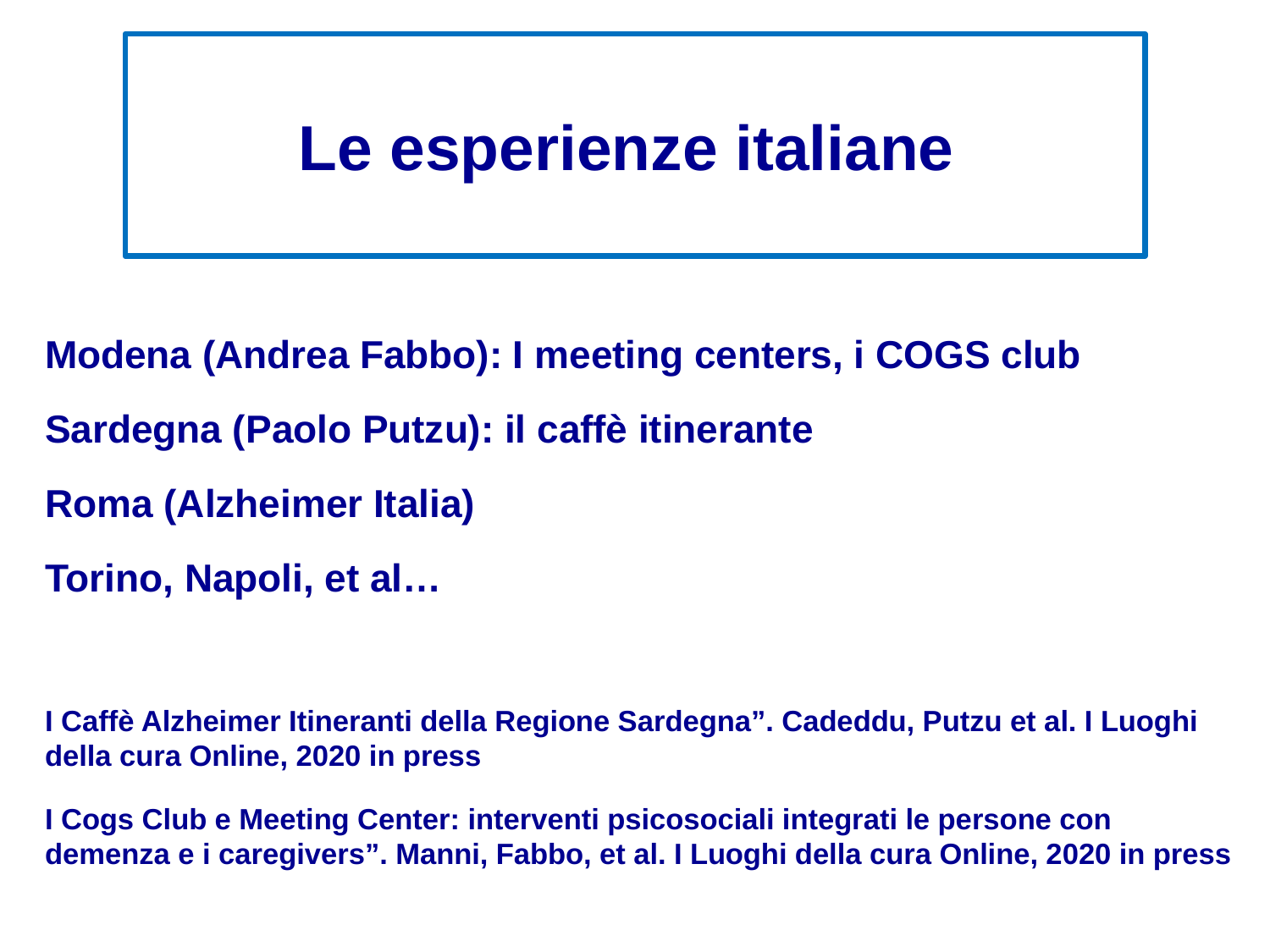

Le esperienze italiane

Modena (Andrea Fabbo): I meeting centers, i COGS club
Sardegna (Paolo Putzu): il caffè itinerante
Roma (Alzheimer Italia)
Torino, Napoli, et al…

I Caffè Alzheimer Itineranti della Regione Sardegna”. Cadeddu, Putzu et al. I Luoghi della cura Online, 2020 in press
I Cogs Club e Meeting Center: interventi psicosociali integrati le persone con demenza e i caregivers”. Manni, Fabbo, et al. I Luoghi della cura Online, 2020 in press